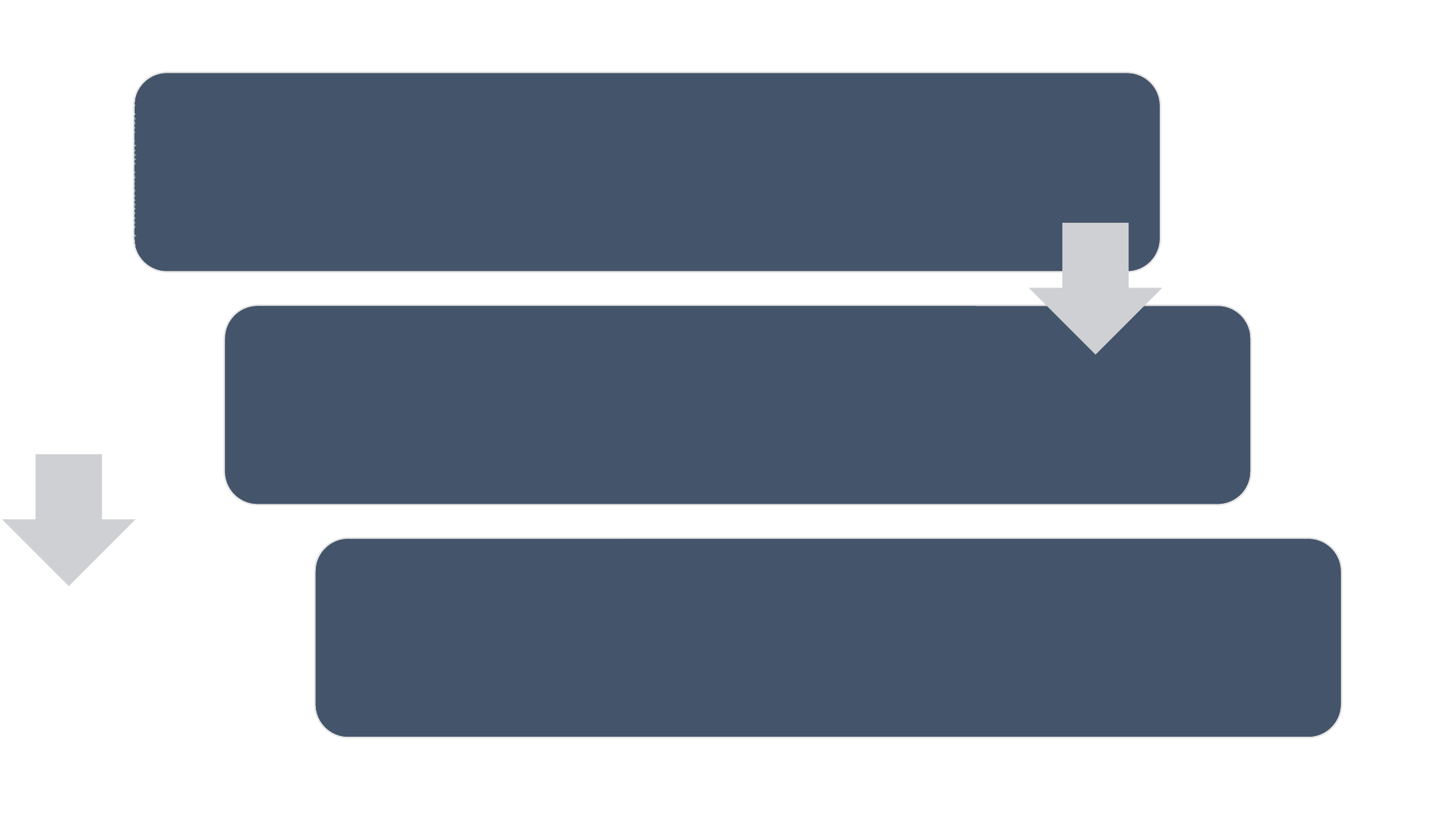

Бұл өңдеу ғылыми абстракциялар жүйесін – ұғымдарды, категорияларды, заңдылықтарды, принциптерді және т.б. қолдану арқылы жүзеге асырылады.